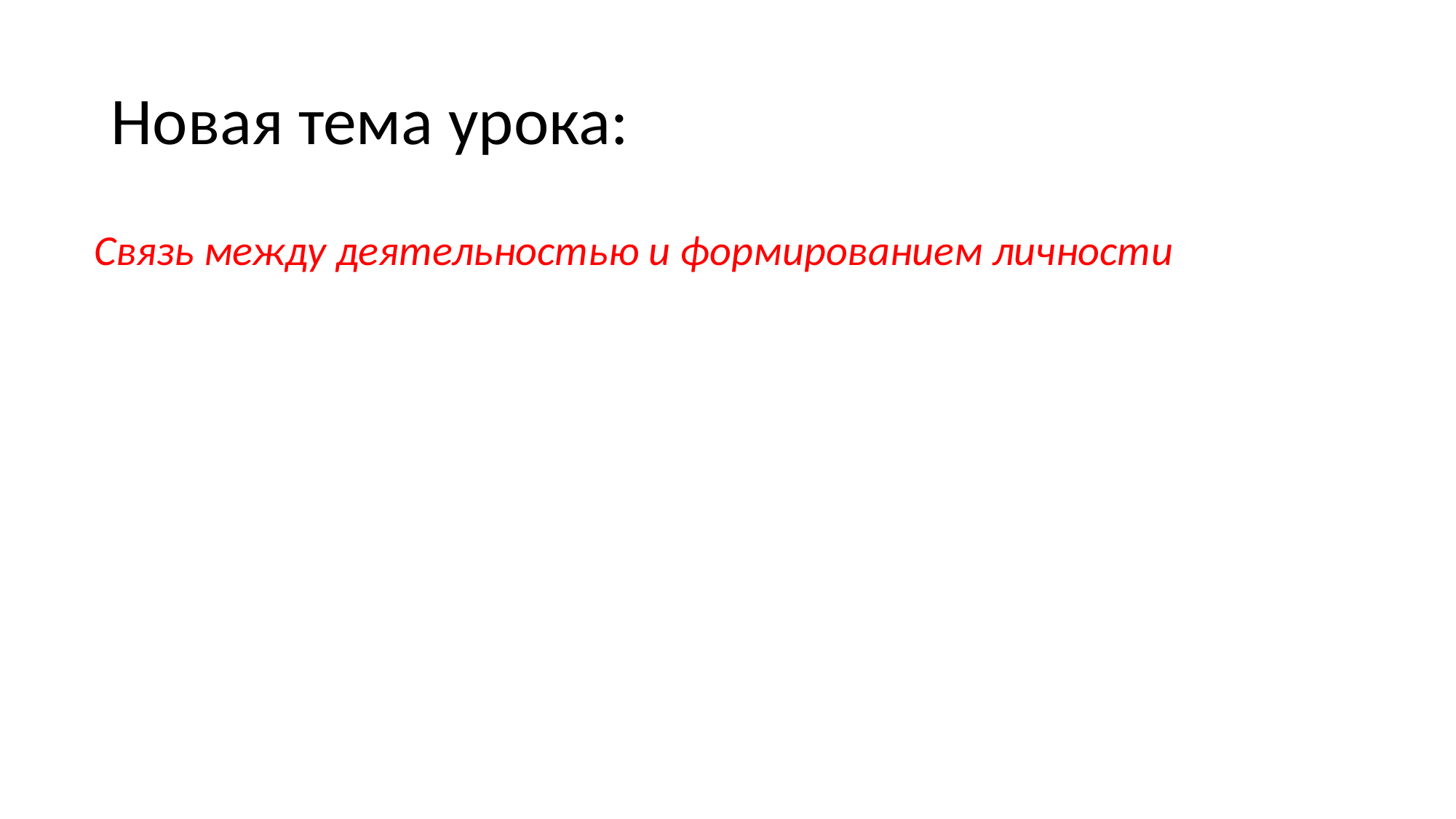

# Новая тема урока:
Связь между деятельностью и формированием личности